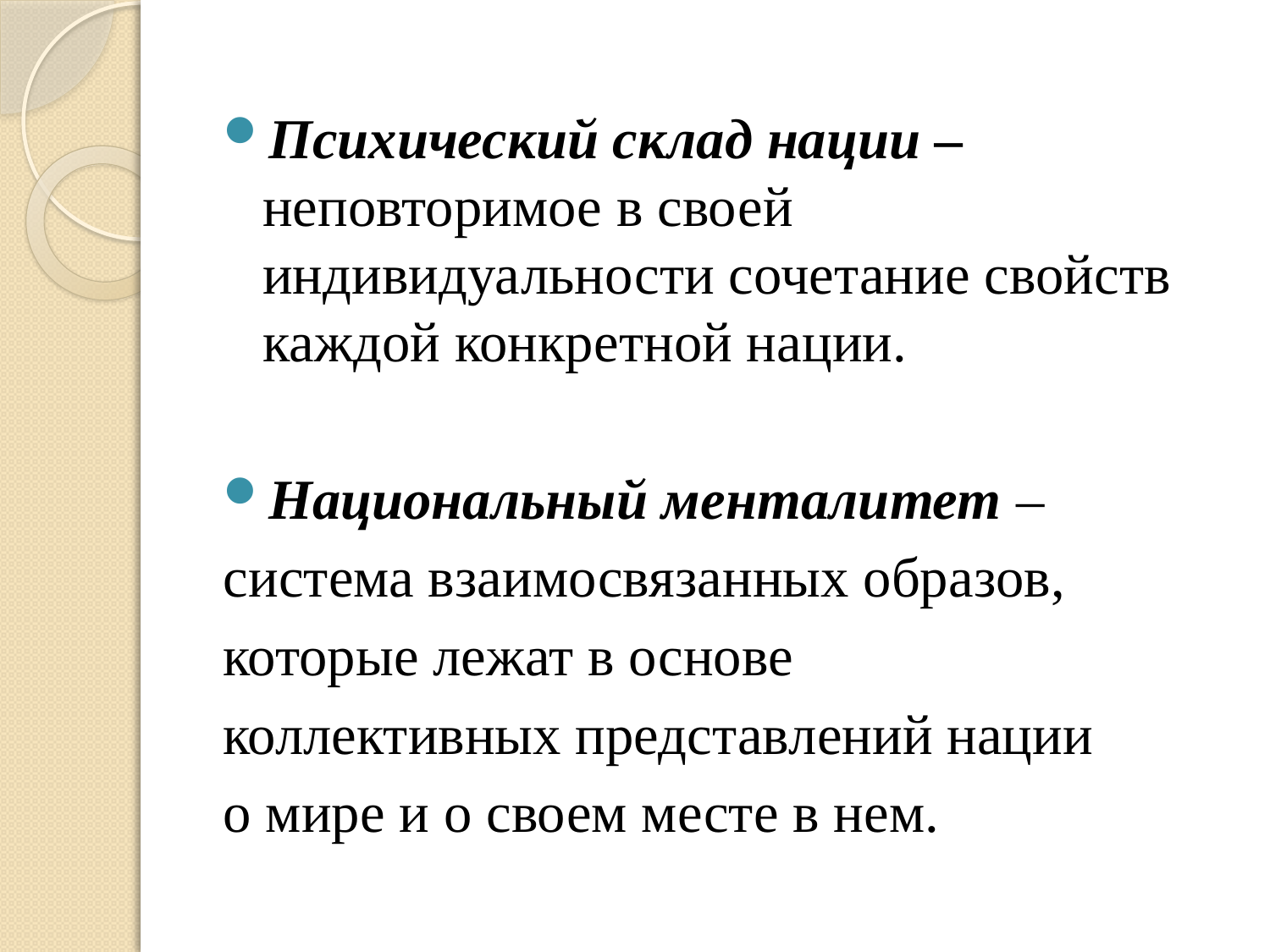

#
Психический склад нации – неповторимое в своей индивидуальности сочетание свойств каждой конкретной нации.

Национальный менталитет –
система взаимосвязанных образов,
которые лежат в основе
коллективных представлений нации
о мире и о своем месте в нем.